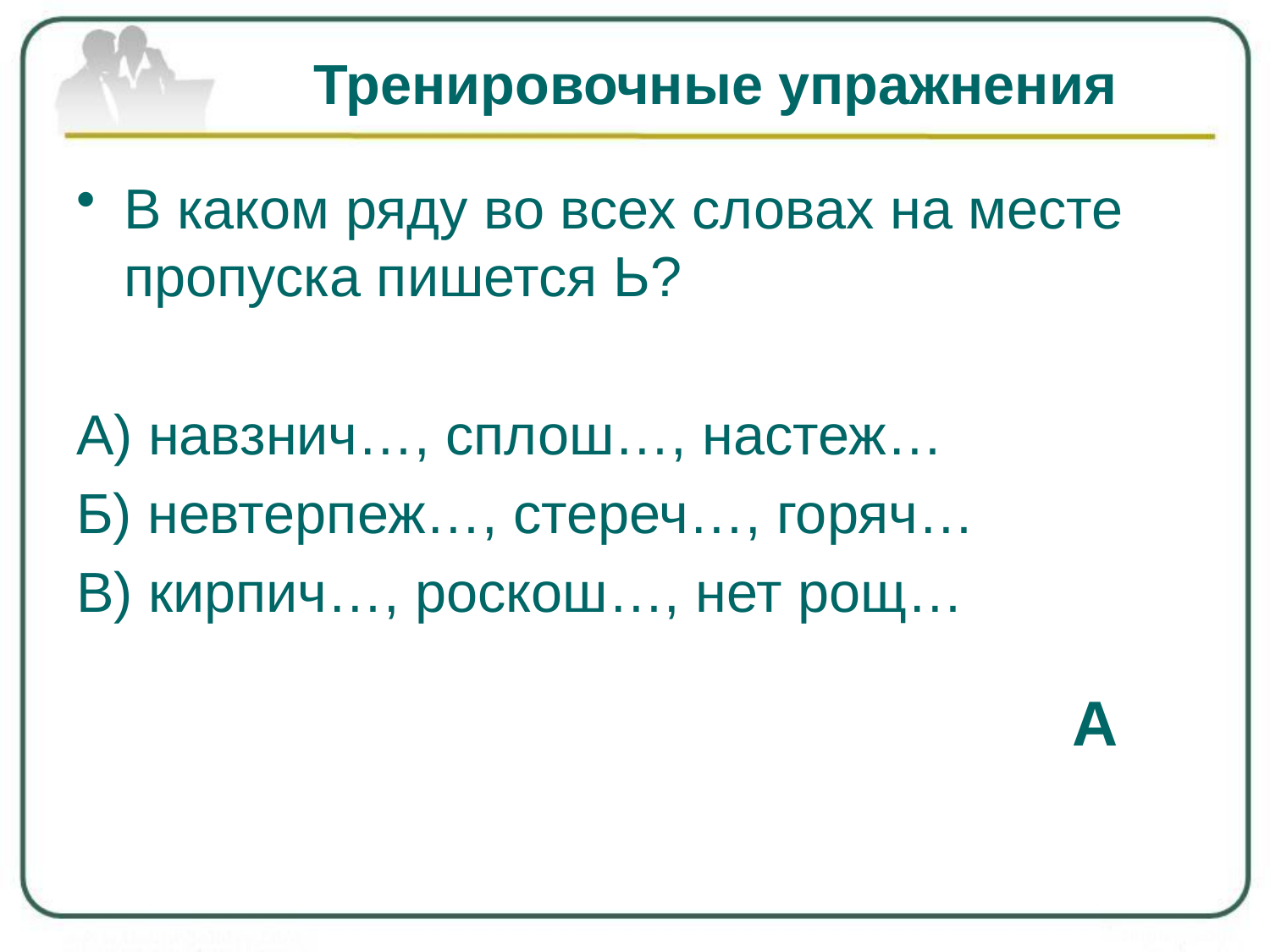

# Тренировочные упражнения
В каком ряду во всех словах на месте пропуска пишется Ь?

А) навзнич…, сплош…, настеж…
Б) невтерпеж…, стереч…, горяч…
В) кирпич…, роскош…, нет рощ…

А